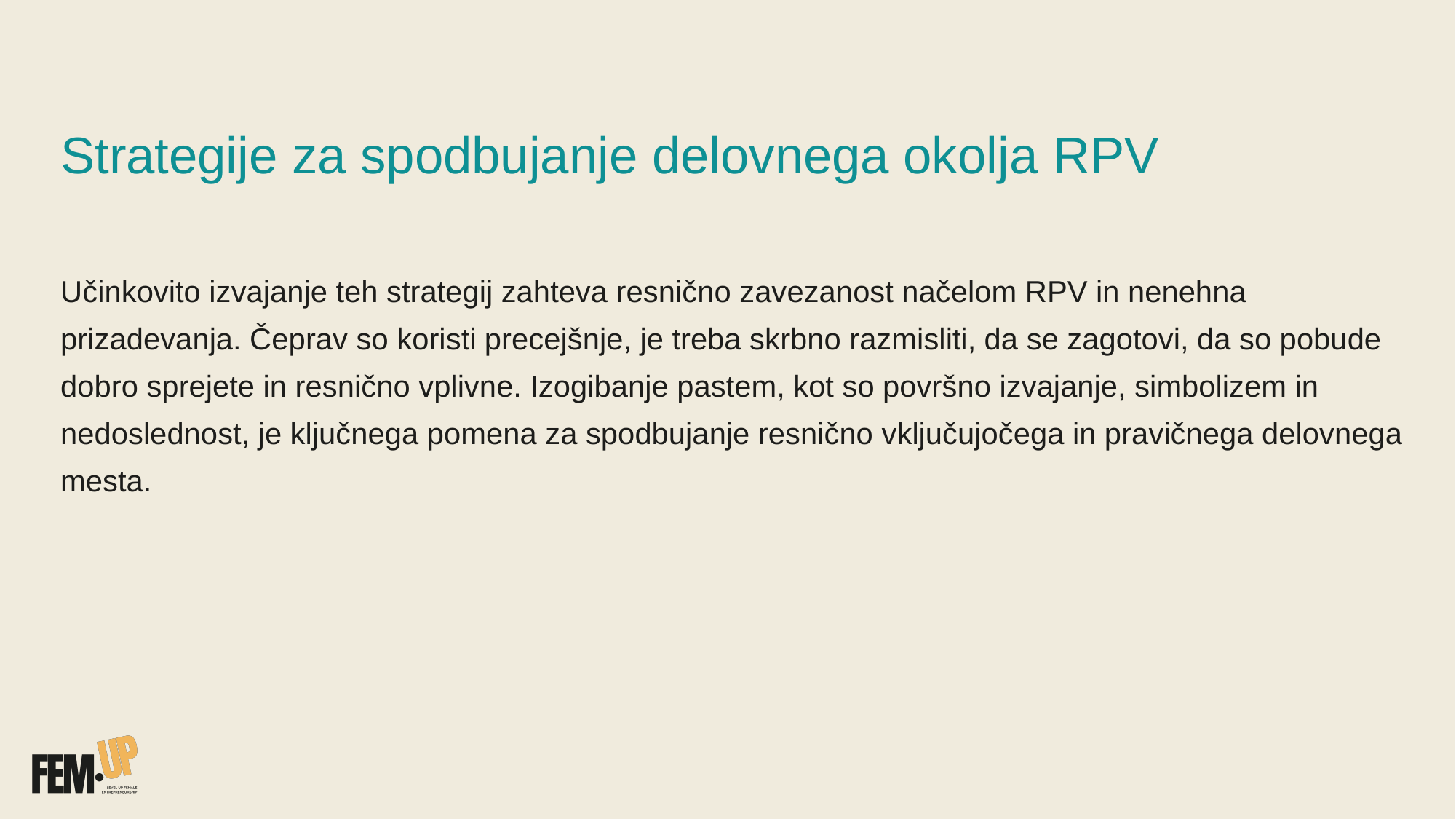

Strategije za spodbujanje delovnega okolja RPV

Učinkovito izvajanje teh strategij zahteva resnično zavezanost načelom RPV in nenehna prizadevanja. Čeprav so koristi precejšnje, je treba skrbno razmisliti, da se zagotovi, da so pobude dobro sprejete in resnično vplivne. Izogibanje pastem, kot so površno izvajanje, simbolizem in nedoslednost, je ključnega pomena za spodbujanje resnično vključujočega in pravičnega delovnega mesta.